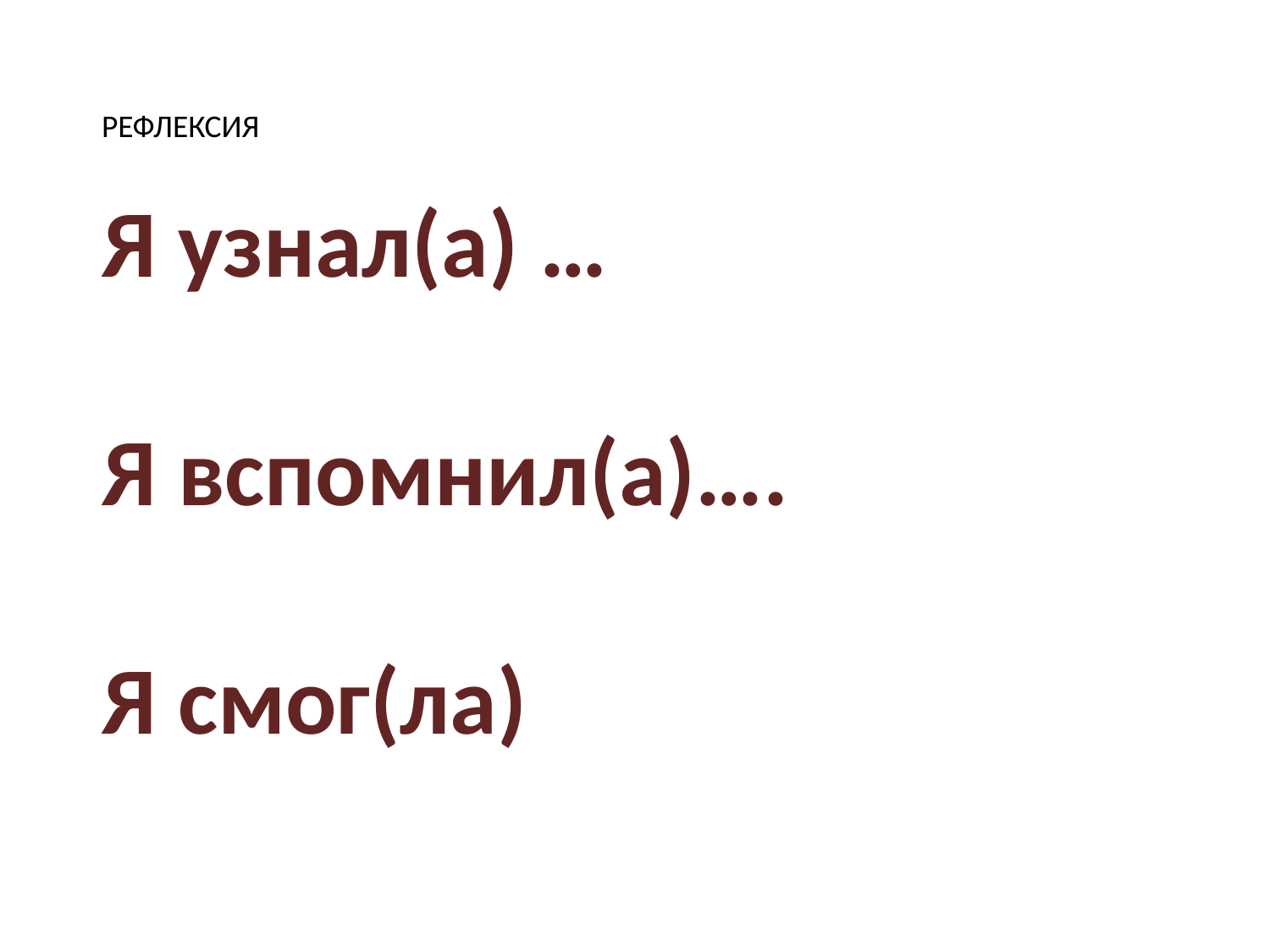

РЕФЛЕКСИЯ

Я узнал(а) …

Я вспомнил(а)….

Я смог(ла)